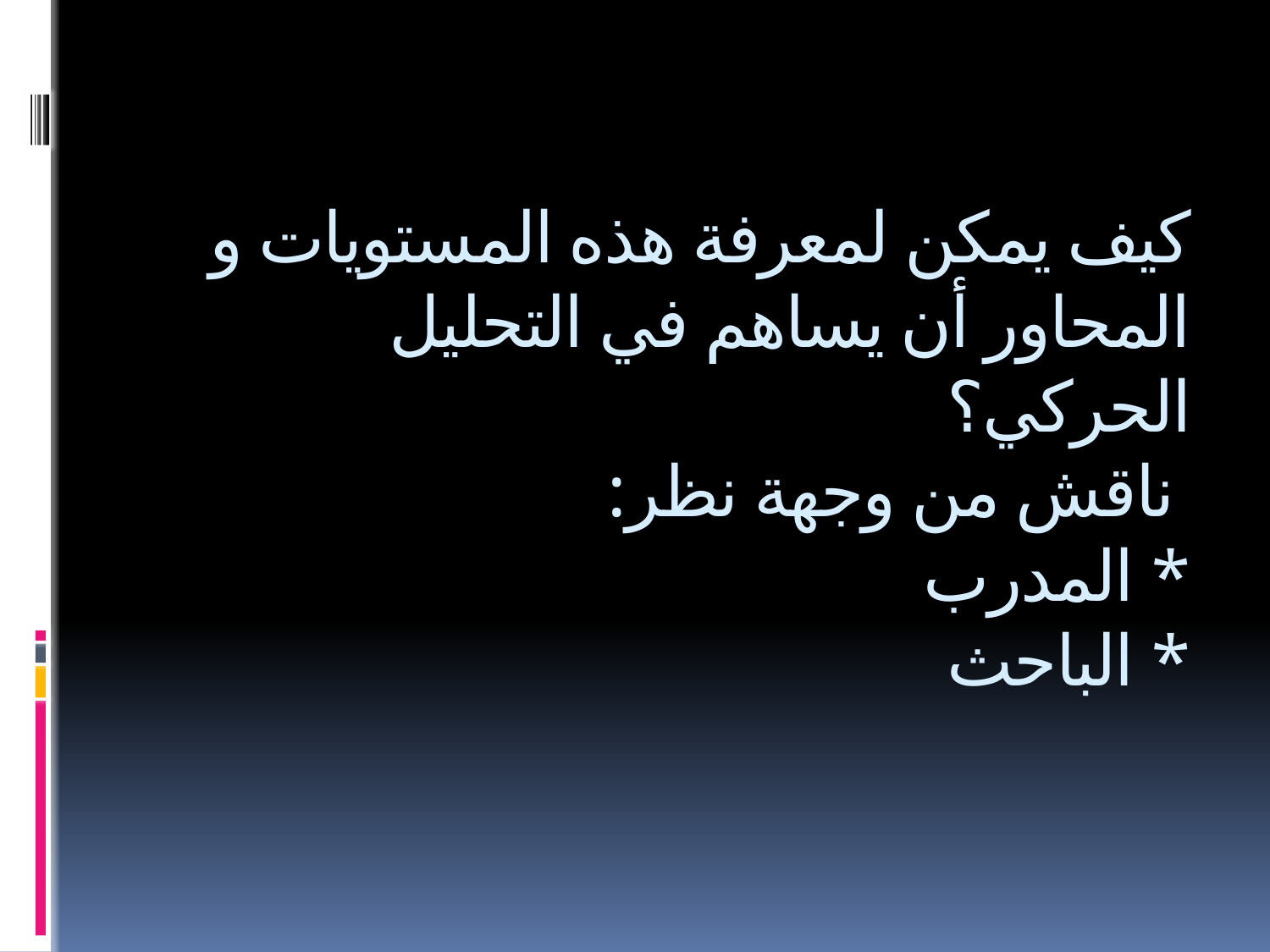

# كيف يمكن لمعرفة هذه المستويات و المحاور أن يساهم في التحليل الحركي؟ ناقش من وجهة نظر: * المدرب * الباحث